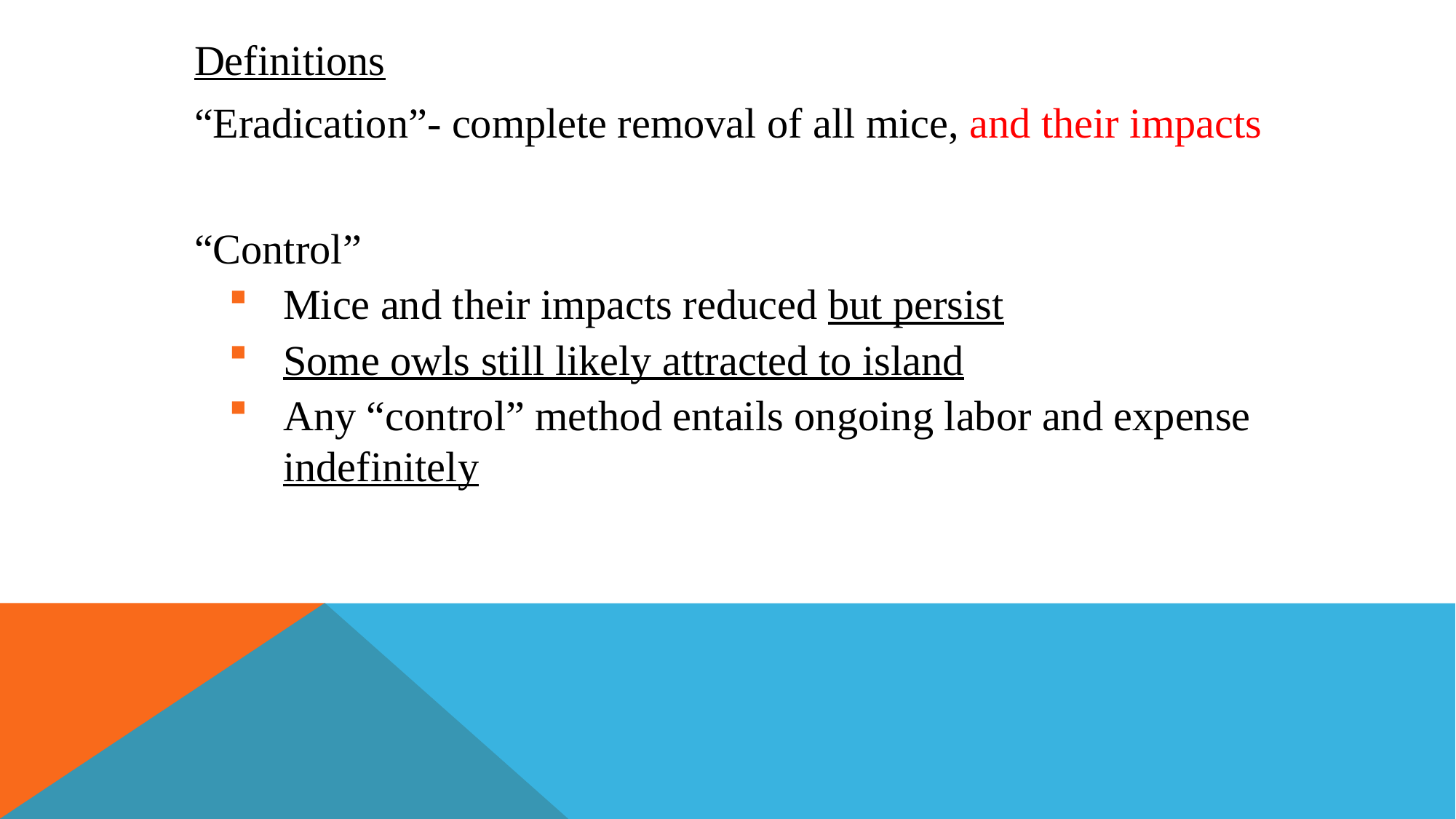

Definitions
“Eradication”- complete removal of all mice, and their impacts

“Control”
Mice and their impacts reduced but persist
Some owls still likely attracted to island
Any “control” method entails ongoing labor and expense indefinitely